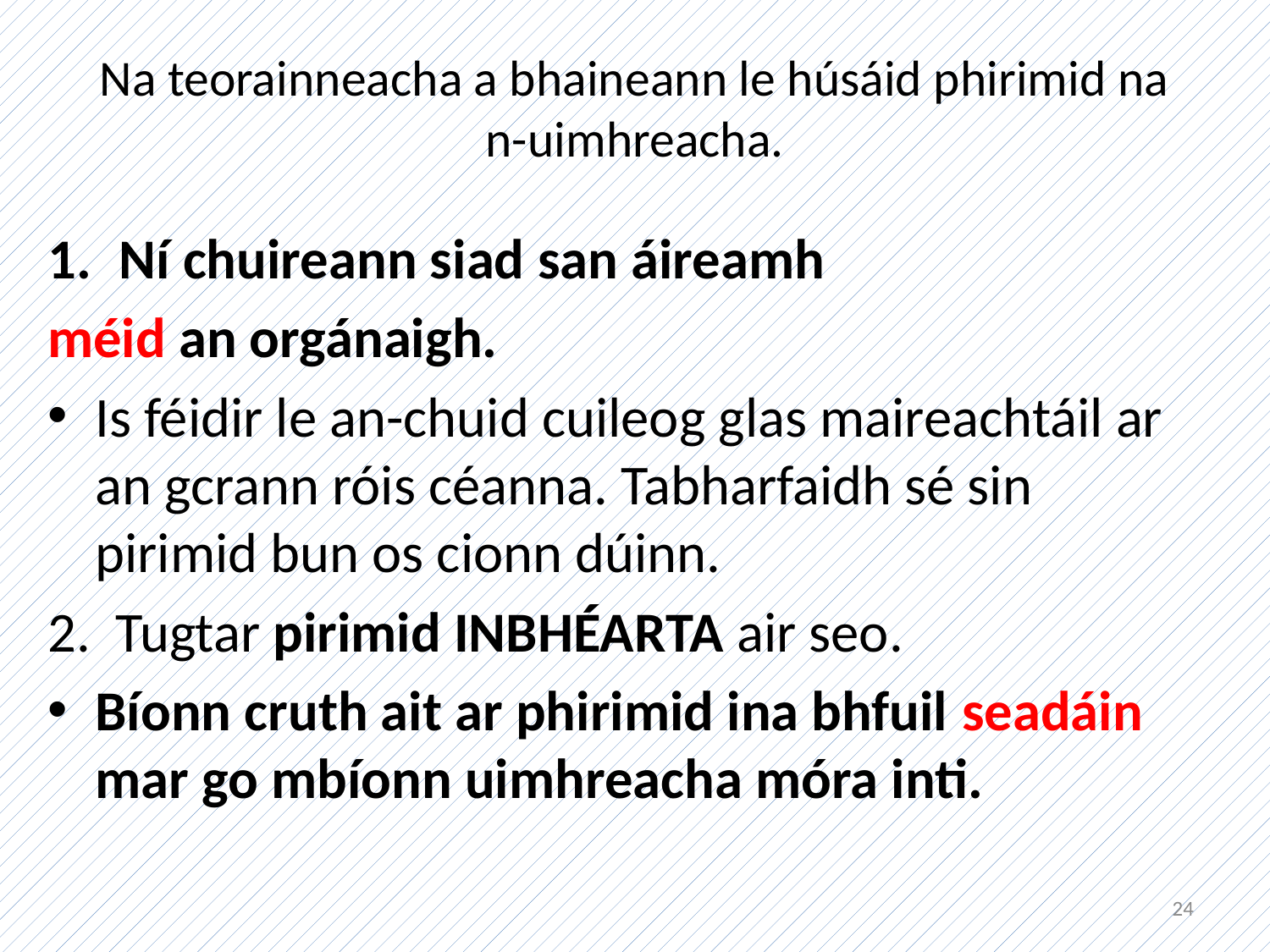

# Na teorainneacha a bhaineann le húsáid phirimid na n-uimhreacha.
Ní chuireann siad san áireamh
méid an orgánaigh.
Is féidir le an-chuid cuileog glas maireachtáil ar an gcrann róis céanna. Tabharfaidh sé sin pirimid bun os cionn dúinn.
2.  Tugtar pirimid INBHÉARTA air seo.
Bíonn cruth ait ar phirimid ina bhfuil seadáin mar go mbíonn uimhreacha móra inti.

24